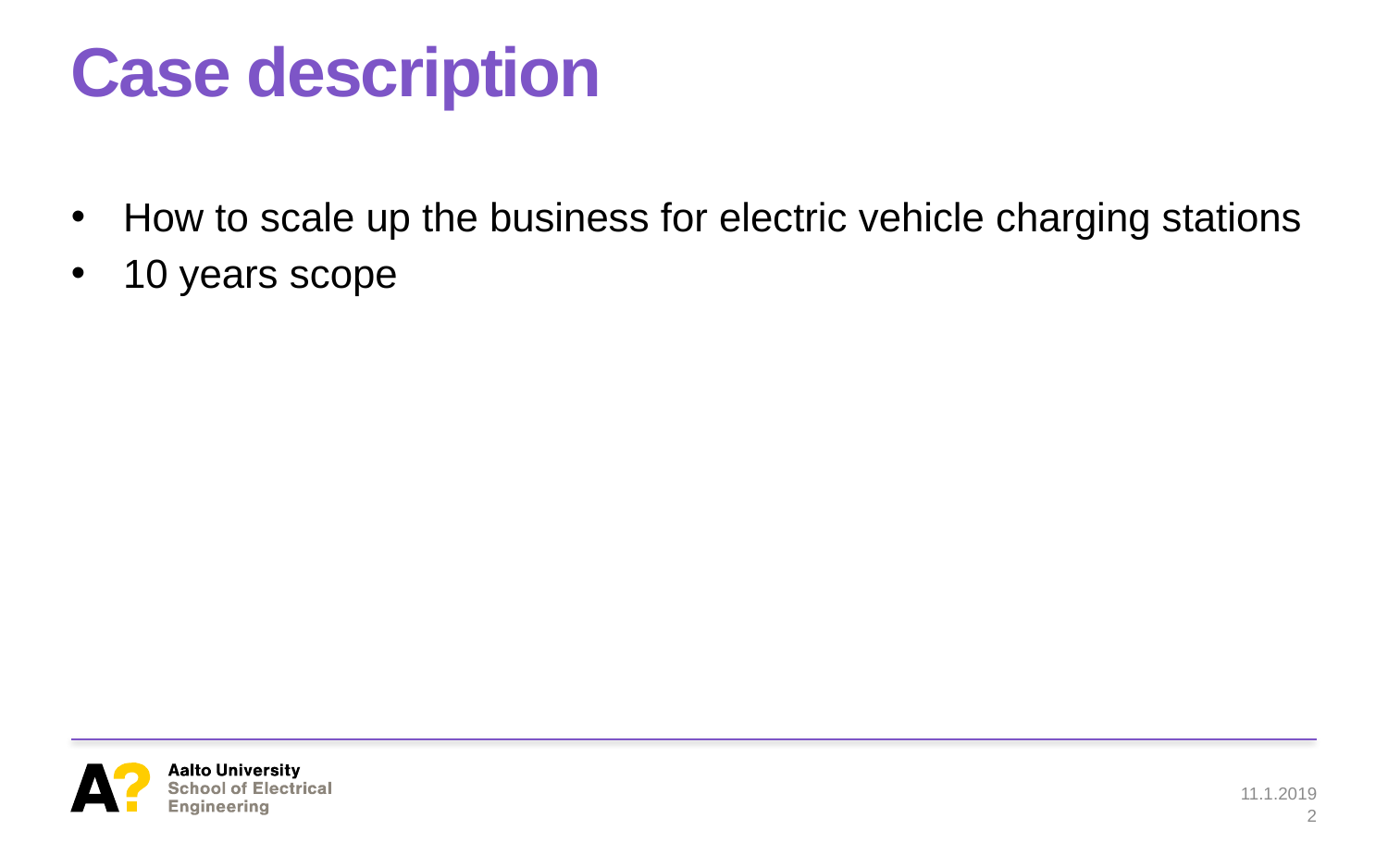

# Case description
How to scale up the business for electric vehicle charging stations
10 years scope

11.1.2019
2